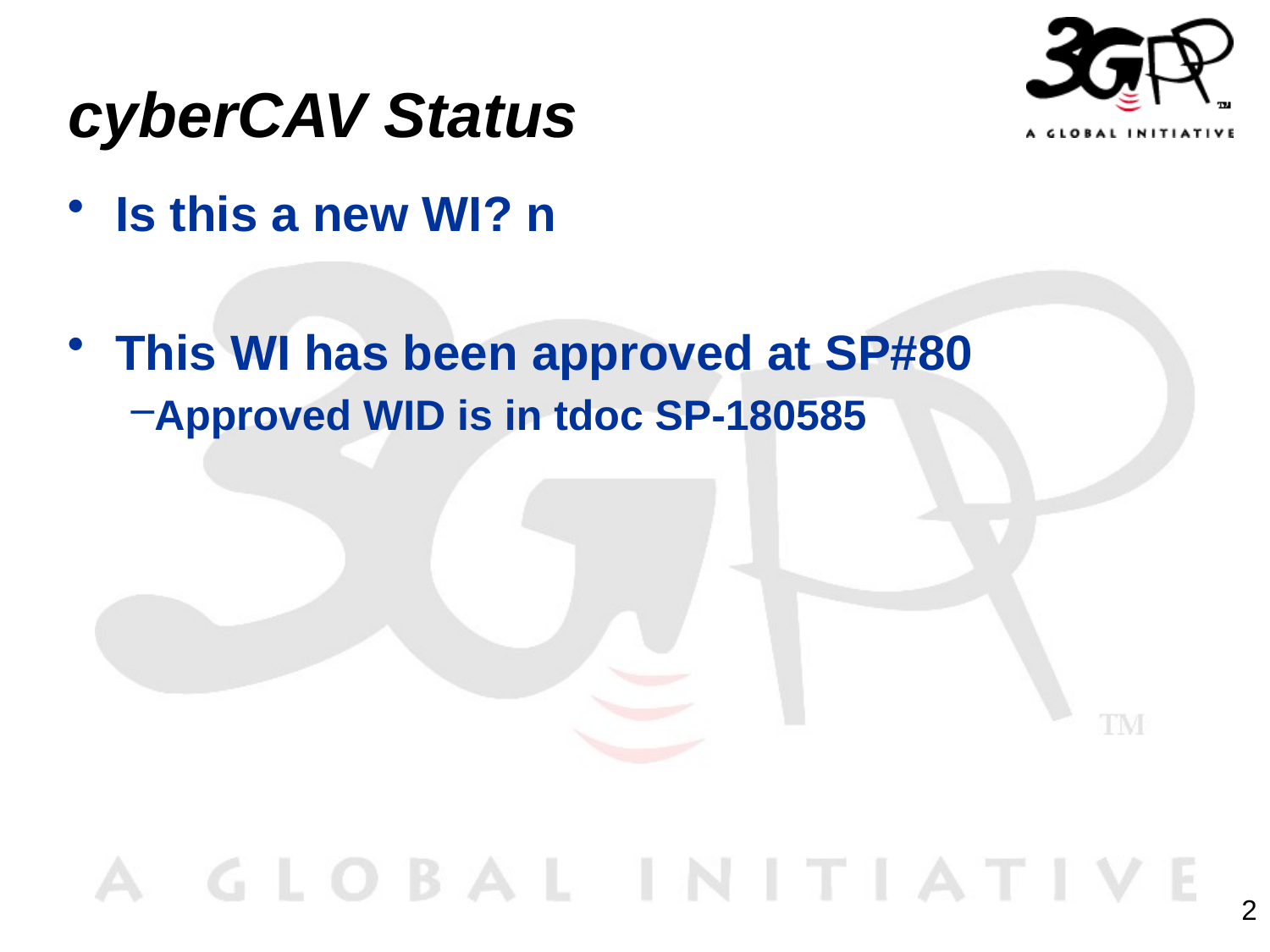

# cyberCAV Status
Is this a new WI? n

This WI has been approved at SP#80
Approved WID is in tdoc SP-180585
2